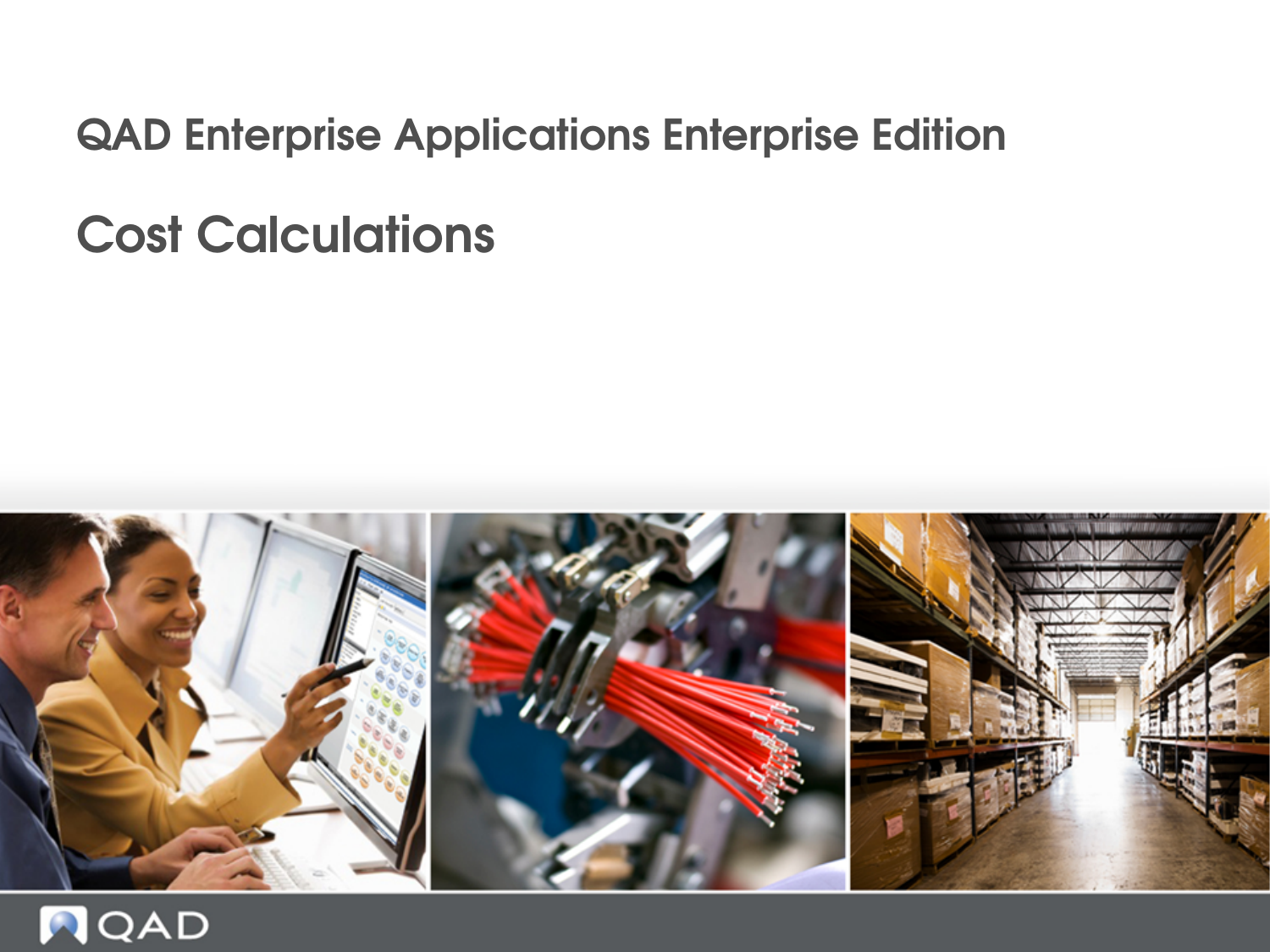

# QAD Enterprise Applications Enterprise Edition
Cost Calculations